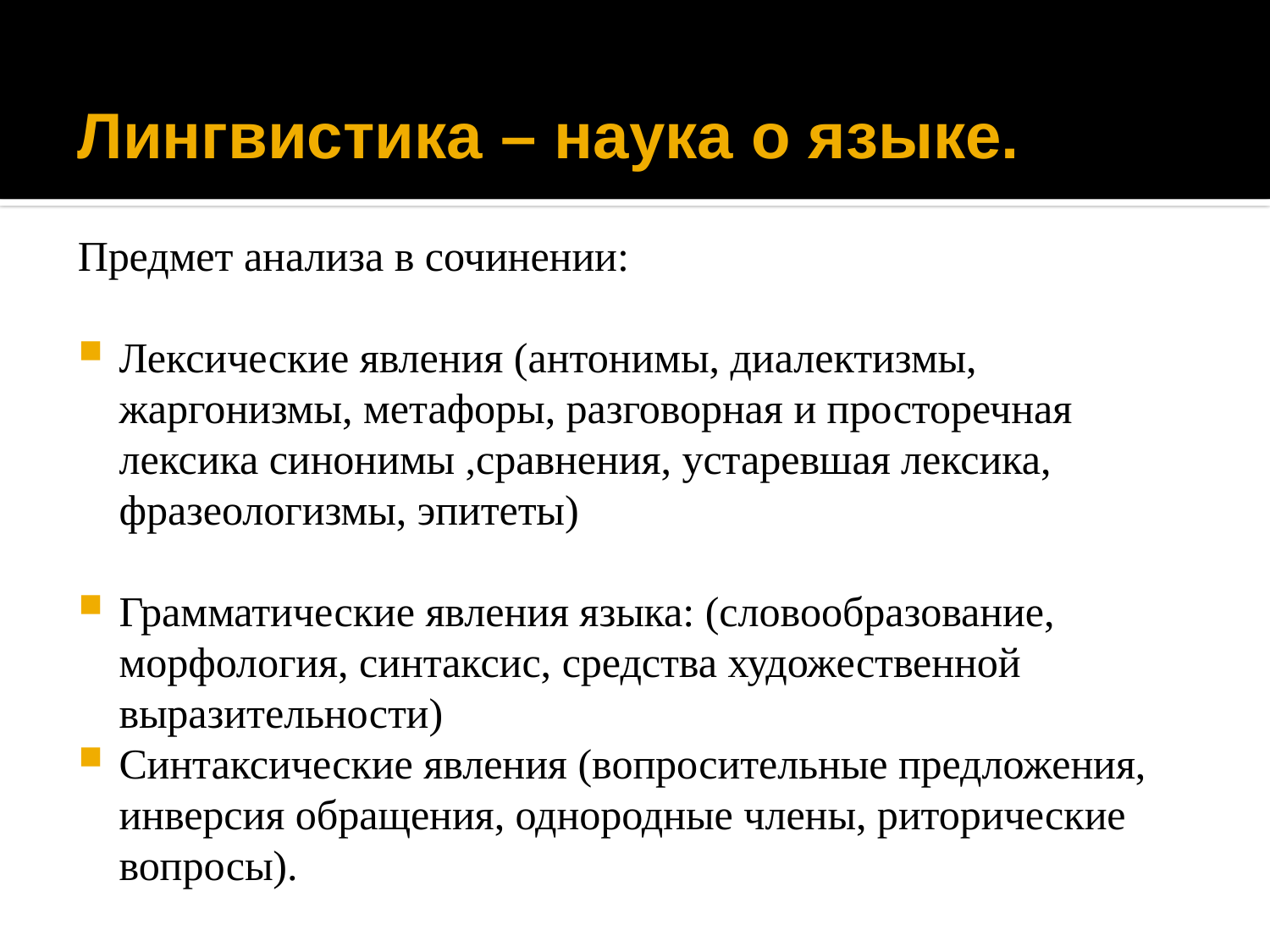

# Лингвистика – наука о языке.
Предмет анализа в сочинении:

Лексические явления (антонимы, диалектизмы, жаргонизмы, метафоры, разговорная и просторечная лексика синонимы ,сравнения, устаревшая лексика, фразеологизмы, эпитеты)

Грамматические явления языка: (словообразование, морфология, синтаксис, средства художественной выразительности)
Синтаксические явления (вопросительные предложения, инверсия обращения, однородные члены, риторические вопросы).